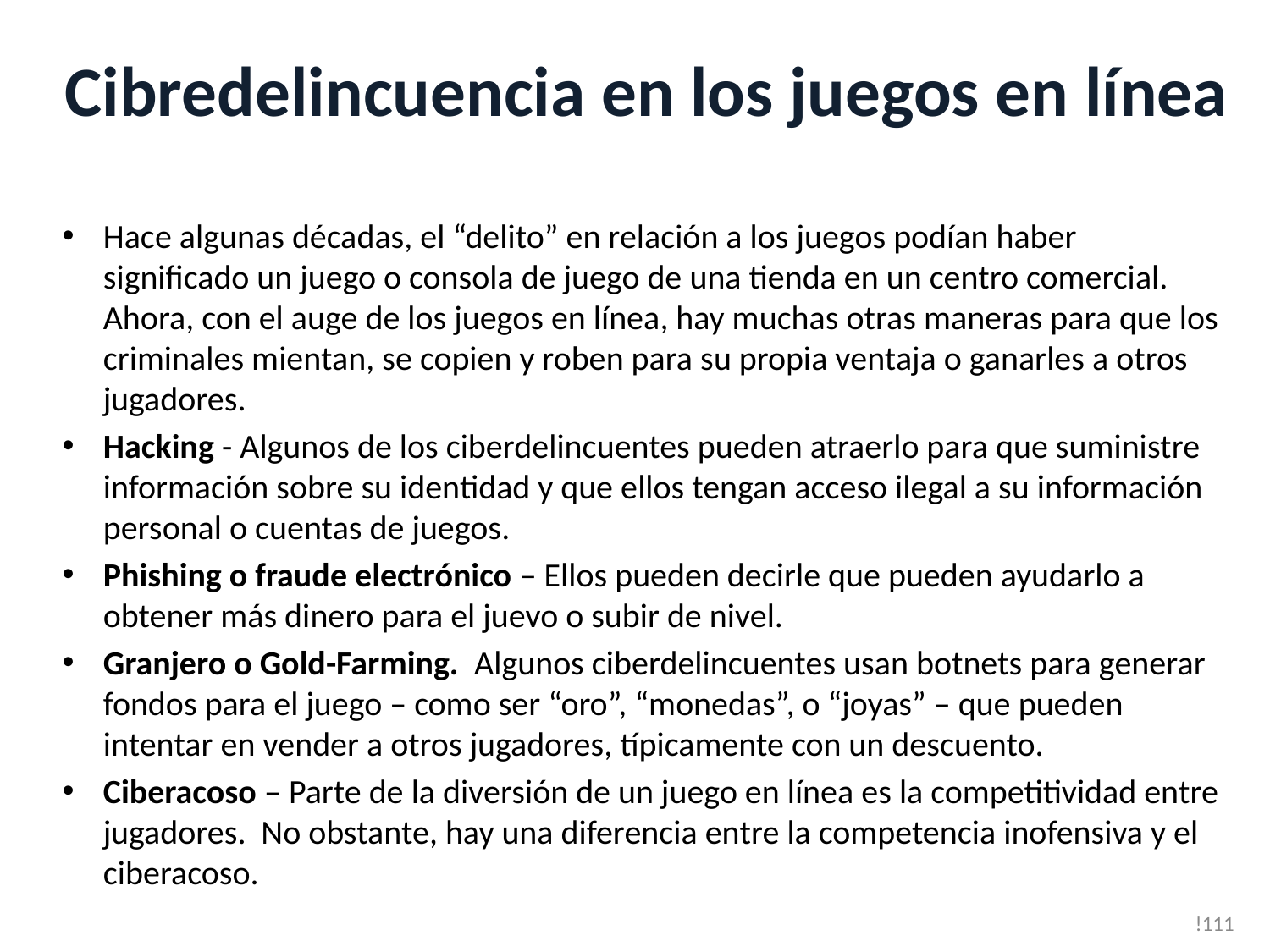

# Cibredelincuencia en los juegos en línea
Hace algunas décadas, el “delito” en relación a los juegos podían haber significado un juego o consola de juego de una tienda en un centro comercial.  Ahora, con el auge de los juegos en línea, hay muchas otras maneras para que los criminales mientan, se copien y roben para su propia ventaja o ganarles a otros jugadores.
Hacking - Algunos de los ciberdelincuentes pueden atraerlo para que suministre información sobre su identidad y que ellos tengan acceso ilegal a su información personal o cuentas de juegos.
Phishing o fraude electrónico – Ellos pueden decirle que pueden ayudarlo a obtener más dinero para el juevo o subir de nivel.
Granjero o Gold-Farming.  Algunos ciberdelincuentes usan botnets para generar fondos para el juego – como ser “oro”, “monedas”, o “joyas” – que pueden intentar en vender a otros jugadores, típicamente con un descuento.
Ciberacoso – Parte de la diversión de un juego en línea es la competitividad entre jugadores.  No obstante, hay una diferencia entre la competencia inofensiva y el ciberacoso.
!111